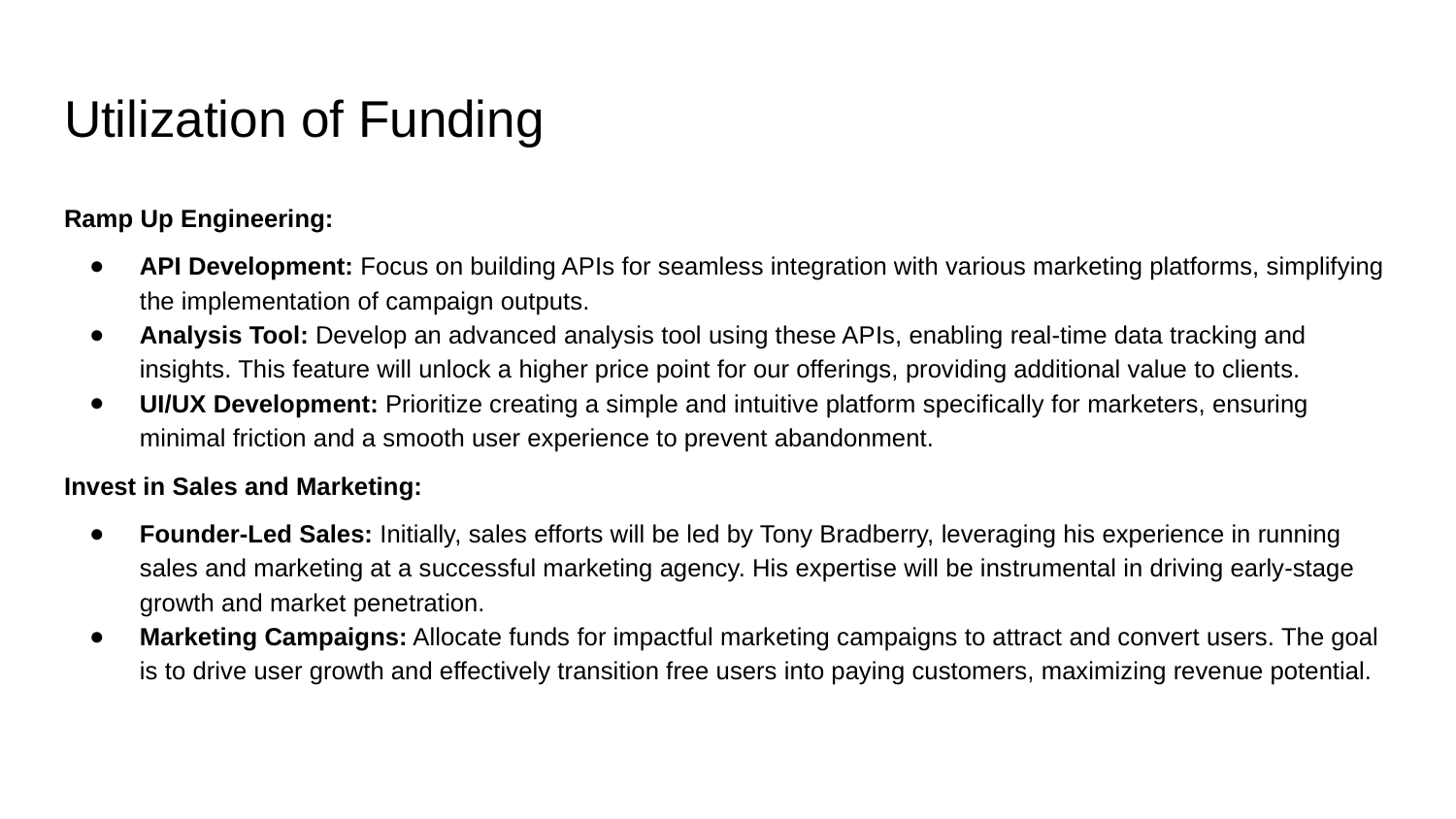

# Utilization of Funding
Ramp Up Engineering:
API Development: Focus on building APIs for seamless integration with various marketing platforms, simplifying the implementation of campaign outputs.
Analysis Tool: Develop an advanced analysis tool using these APIs, enabling real-time data tracking and insights. This feature will unlock a higher price point for our offerings, providing additional value to clients.
UI/UX Development: Prioritize creating a simple and intuitive platform specifically for marketers, ensuring minimal friction and a smooth user experience to prevent abandonment.
Invest in Sales and Marketing:
Founder-Led Sales: Initially, sales efforts will be led by Tony Bradberry, leveraging his experience in running sales and marketing at a successful marketing agency. His expertise will be instrumental in driving early-stage growth and market penetration.
Marketing Campaigns: Allocate funds for impactful marketing campaigns to attract and convert users. The goal is to drive user growth and effectively transition free users into paying customers, maximizing revenue potential.